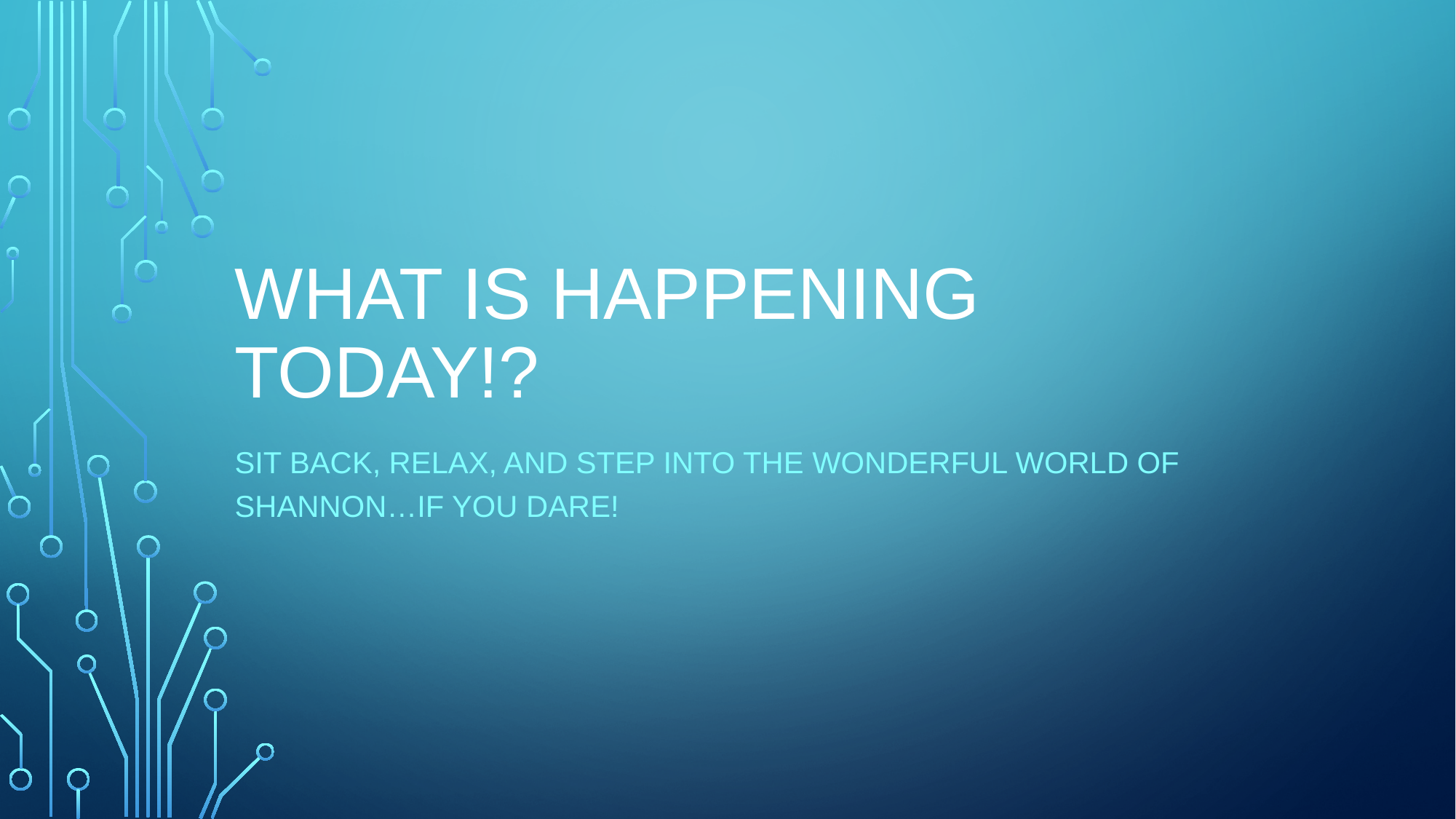

# What is happening today!?
Sit back, relax, and step into the wonderful world of Shannon…if you dare!